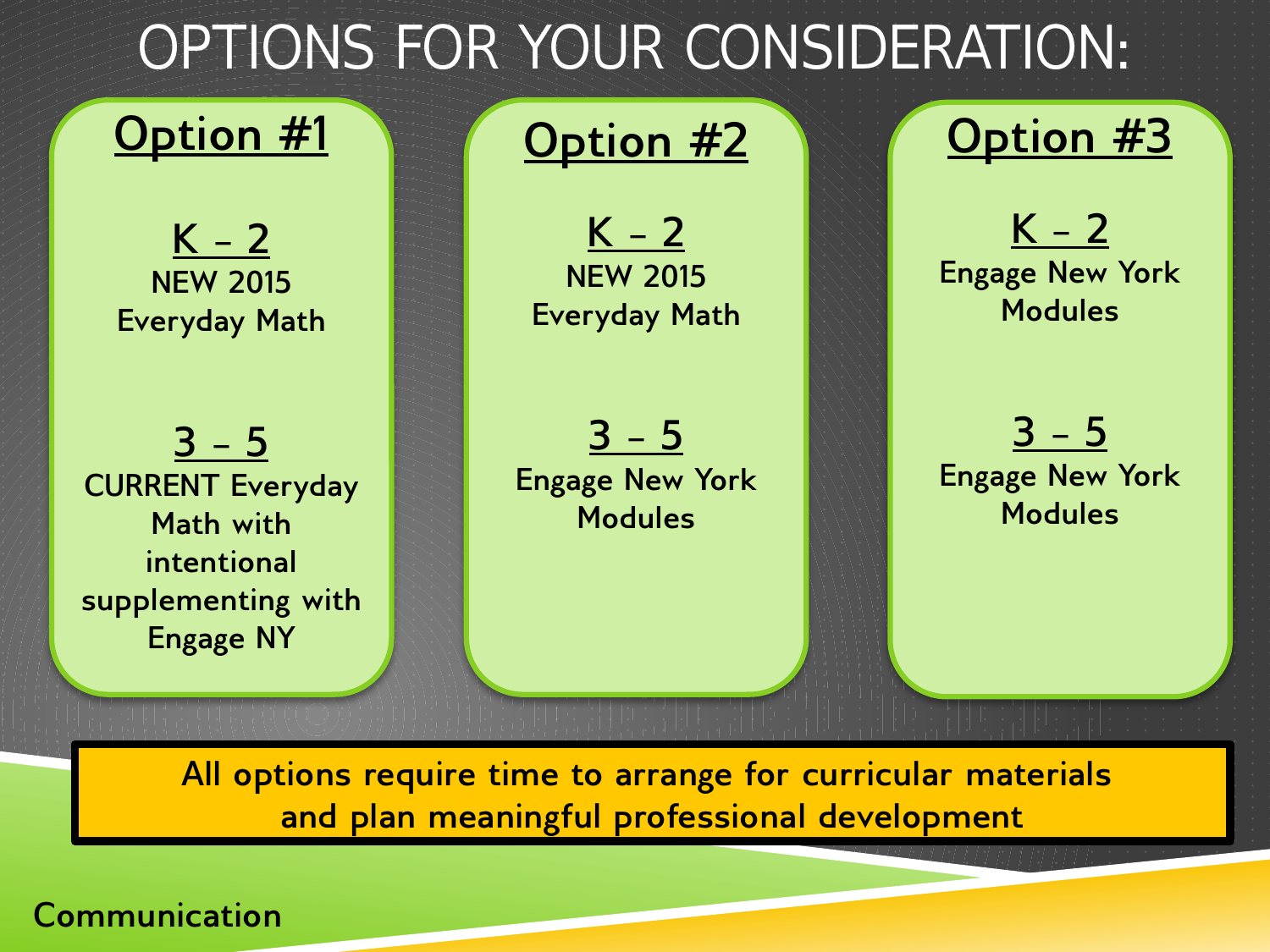

# OptioNs for Your Consideration:
Option #1

K – 2
NEW 2015
Everyday Math

3 – 5
CURRENT Everyday Math with intentional supplementing with Engage NY

Option #2

K – 2
NEW 2015
Everyday Math

3 – 5
Engage New York
Modules

Option #3

K – 2
Engage New York
Modules

3 – 5
Engage New York
Modules

All options require time to arrange for curricular materials
and plan meaningful professional development
Communication